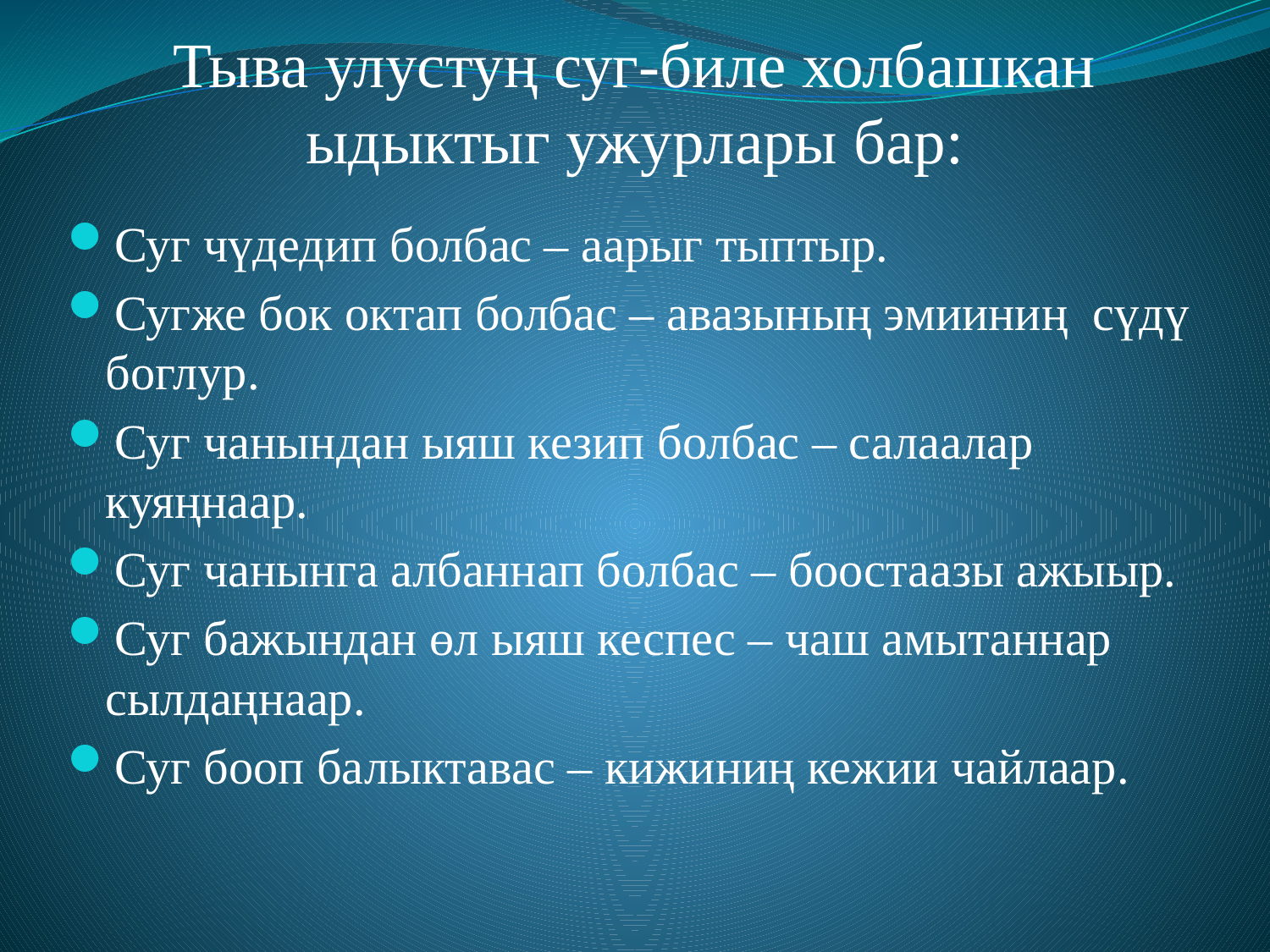

# Тыва улустуң суг-биле холбашкан ыдыктыг ужурлары бар:
Суг чүдедип болбас – аарыг тыптыр.
Сугже бок октап болбас – авазының эмииниң  сүдү боглур.
Суг чанындан ыяш кезип болбас – салаалар куяңнаар.
Суг чанынга албаннап болбас – боостаазы ажыыр.
Суг бажындан өл ыяш кеспес – чаш амытаннар сылдаңнаар.
Суг бооп балыктавас – кижиниң кежии чайлаар.